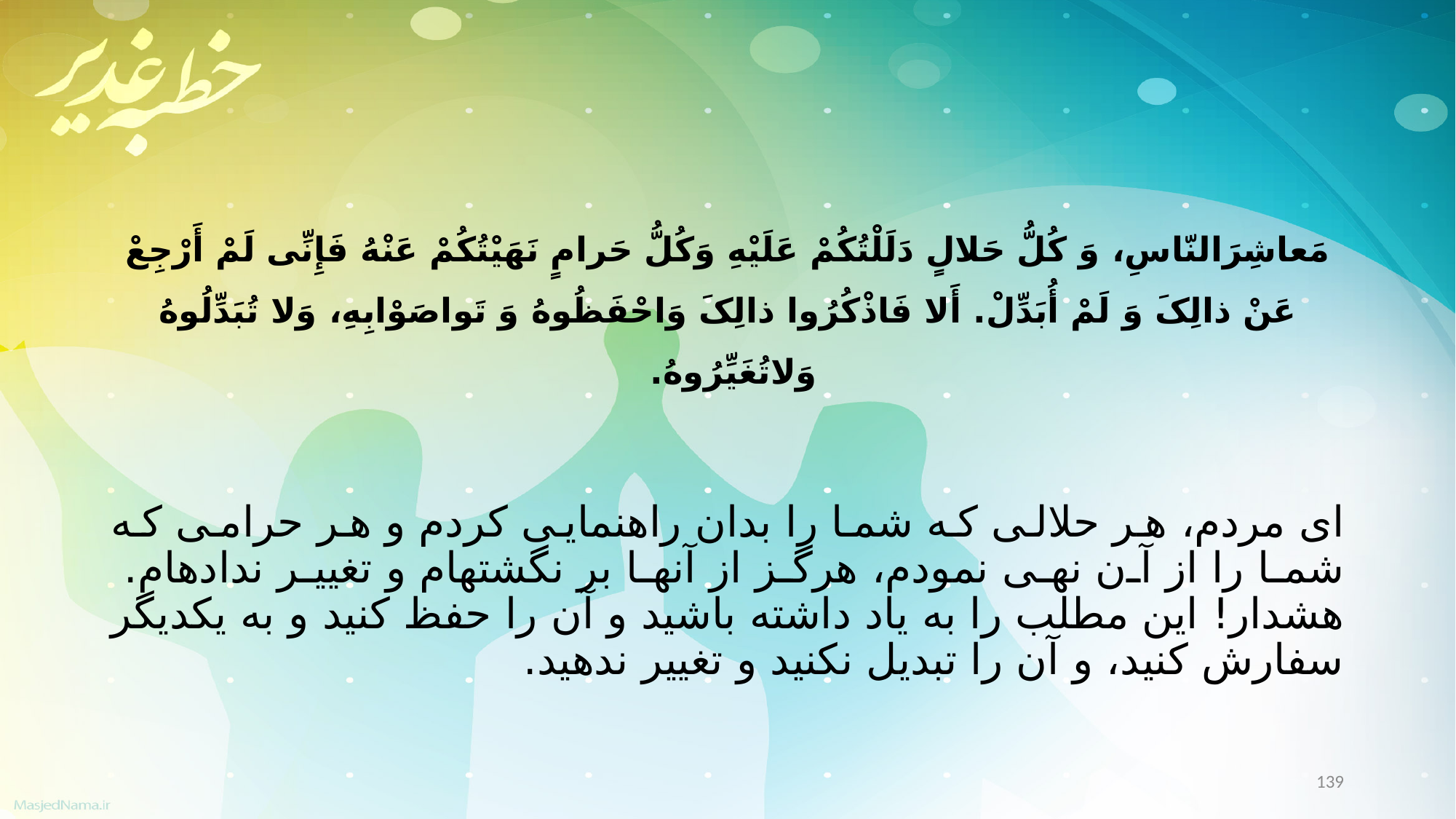

مَعاشِرَالنّاسِ، وَ کُلُّ حَلالٍ دَلَلْتُکُمْ عَلَیْهِ وَکُلُّ حَرامٍ نَهَیْتُکُمْ عَنْهُ فَإِنِّی لَمْ أَرْجِعْ عَنْ ذالِکَ وَ لَمْ أُبَدِّلْ. أَلا فَاذْکُرُوا ذالِکَ وَاحْفَظُوهُ وَ تَواصَوْابِهِ، وَلا تُبَدِّلُوهُ وَلاتُغَیِّرُوهُ.
اى مردم، هر حلالى که شما را بدان راهنمایى کردم و هر حرامى که شما را از آن نهى نمودم، هرگز از آنها بر نگشته‏ام و تغییر نداده‏ام. هشدار! این مطلب را به یاد داشته باشید و آن را حفظ کنید و به یکدیگر سفارش کنید، و آن را تبدیل نکنید و تغییر ندهید.
139